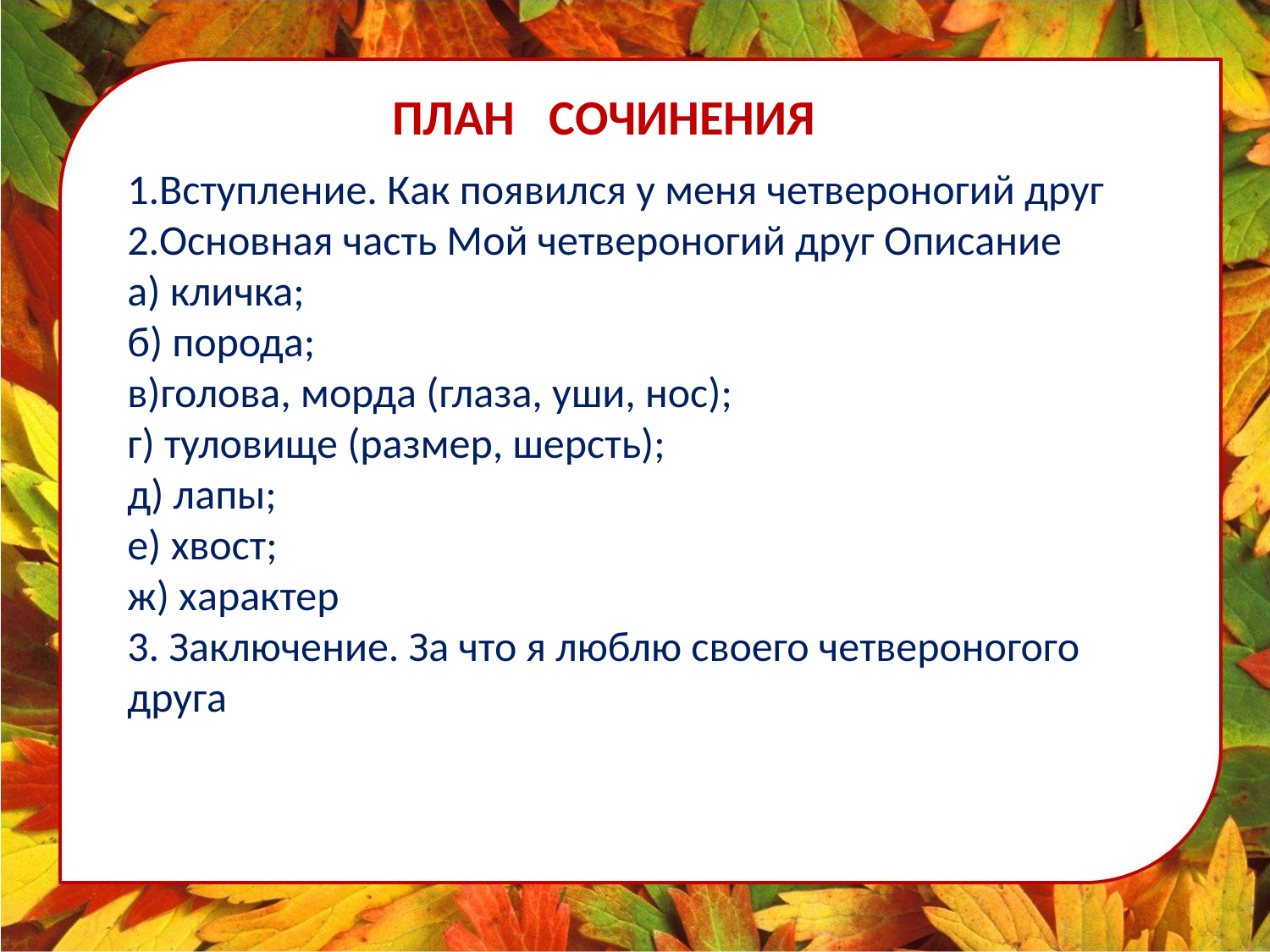

ПЛАН   СОЧИНЕНИЯ
1.Вступление. Как появился у меня четвероногий друг
2.Основная часть Мой четвероногий друг Описание
а) кличка;
б) порода;
в)голова, морда (глаза, уши, нос);
г) туловище (размер, шерсть);
д) лапы;
е) хвост;
ж) характер
3. Заключение. За что я люблю своего четвероногого друга